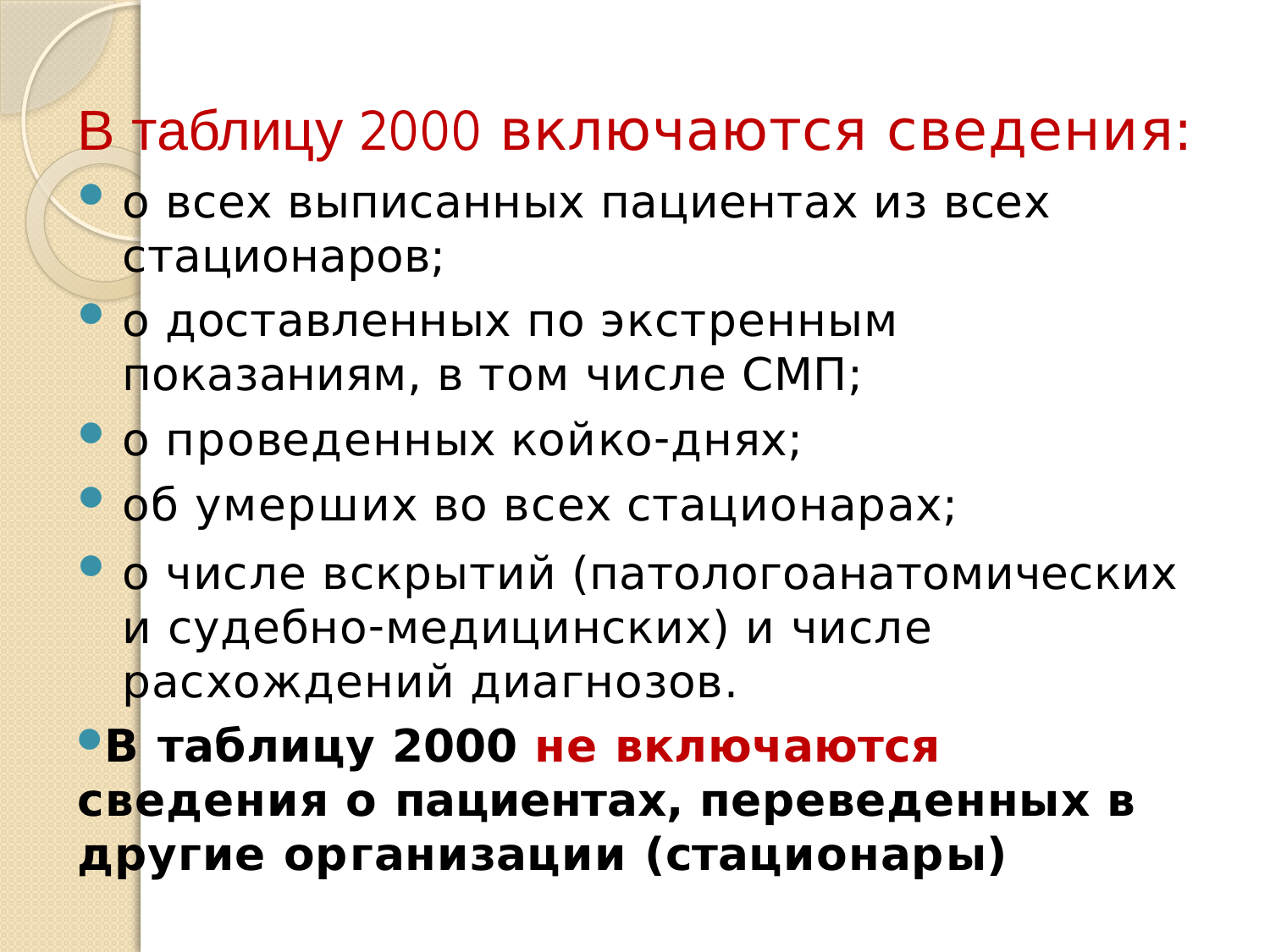

# В таблицу 2000 включаются сведения:
о всех выписанных пациентах из всех стационаров;
о доставленных по экстренным показаниям, в том числе СМП;
о проведенных койко-днях;
об умерших во всех стационарах;
о числе вскрытий (патологоанатомических и судебно-медицинских) и числе  расхождений диагнозов.
В таблицу 2000 не включаются сведения о пациентах, переведенных в другие организации (стационары)